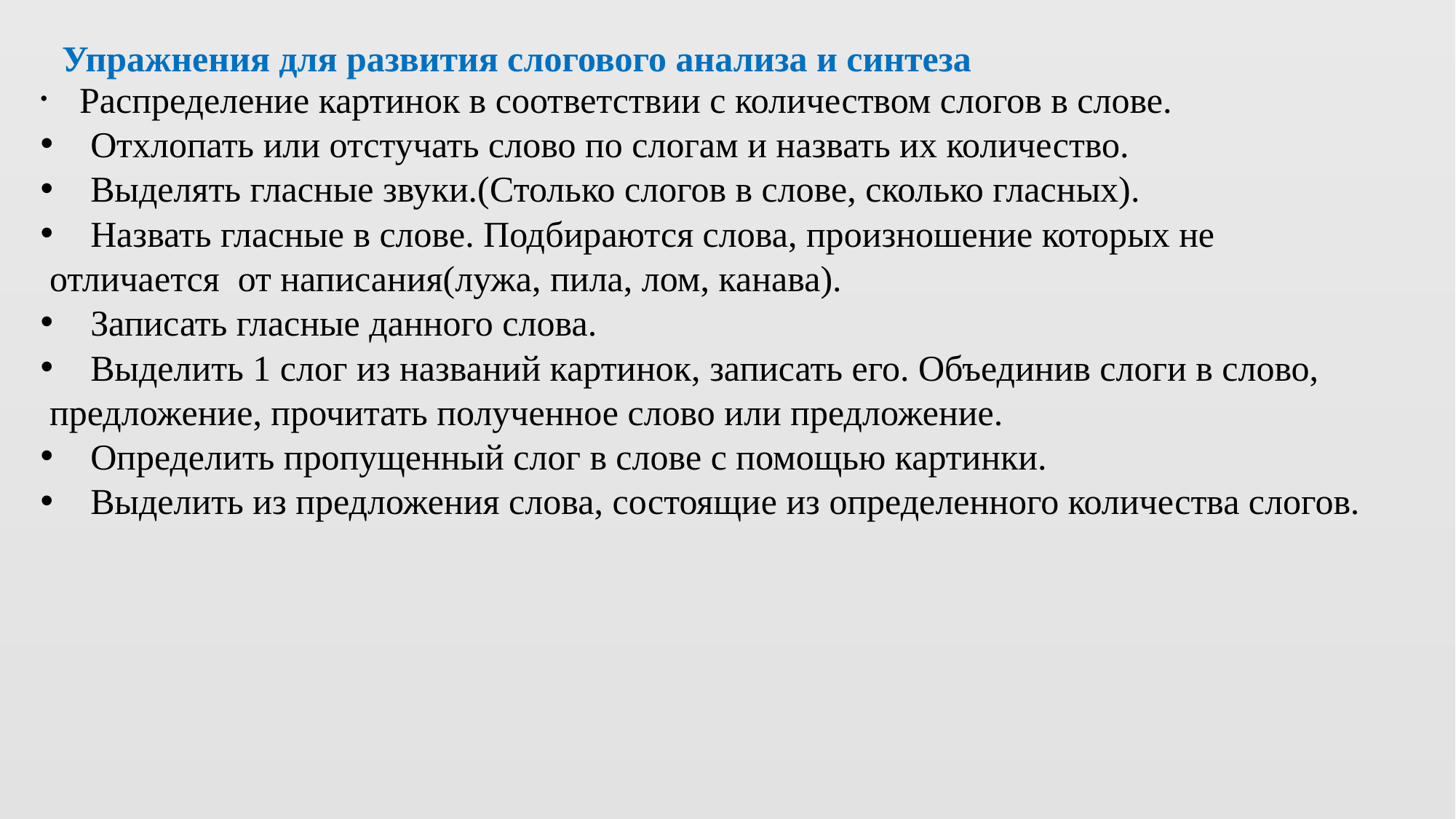

Упражнения для развития слогового анализа и синтеза
 Распределение картинок в соответствии с количеством слогов в слове.

 Отхлопать или отстучать слово по слогам и назвать их количество.

 Выделять гласные звуки.(Столько слогов в слове, сколько гласных).

 Назвать гласные в слове. Подбираются слова, произношение которых не

 отличается  от написания(лужа, пила, лом, канава).

 Записать гласные данного слова.

 Выделить 1 слог из названий картинок, записать его. Объединив слоги в слово,

 предложение, прочитать полученное слово или предложение.

 Определить пропущенный слог в слове с помощью картинки.

 Выделить из предложения слова, состоящие из определенного количества слогов.